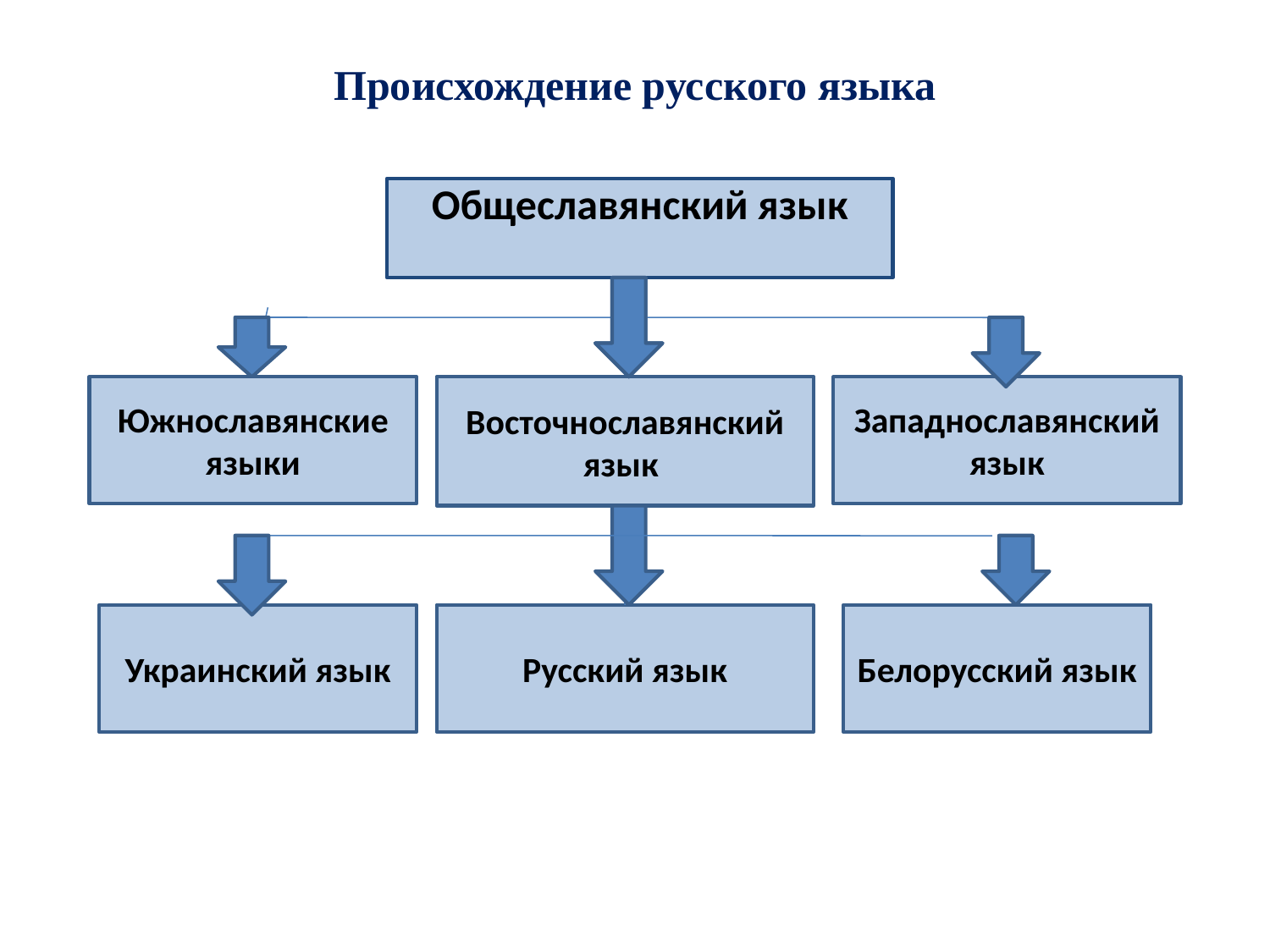

# Происхождение русского языка
Общеславянский язык

Восточнославянский
язык
Южнославянские языки
Западнославянский язык

Украинский язык
Русский язык
Белорусский язык